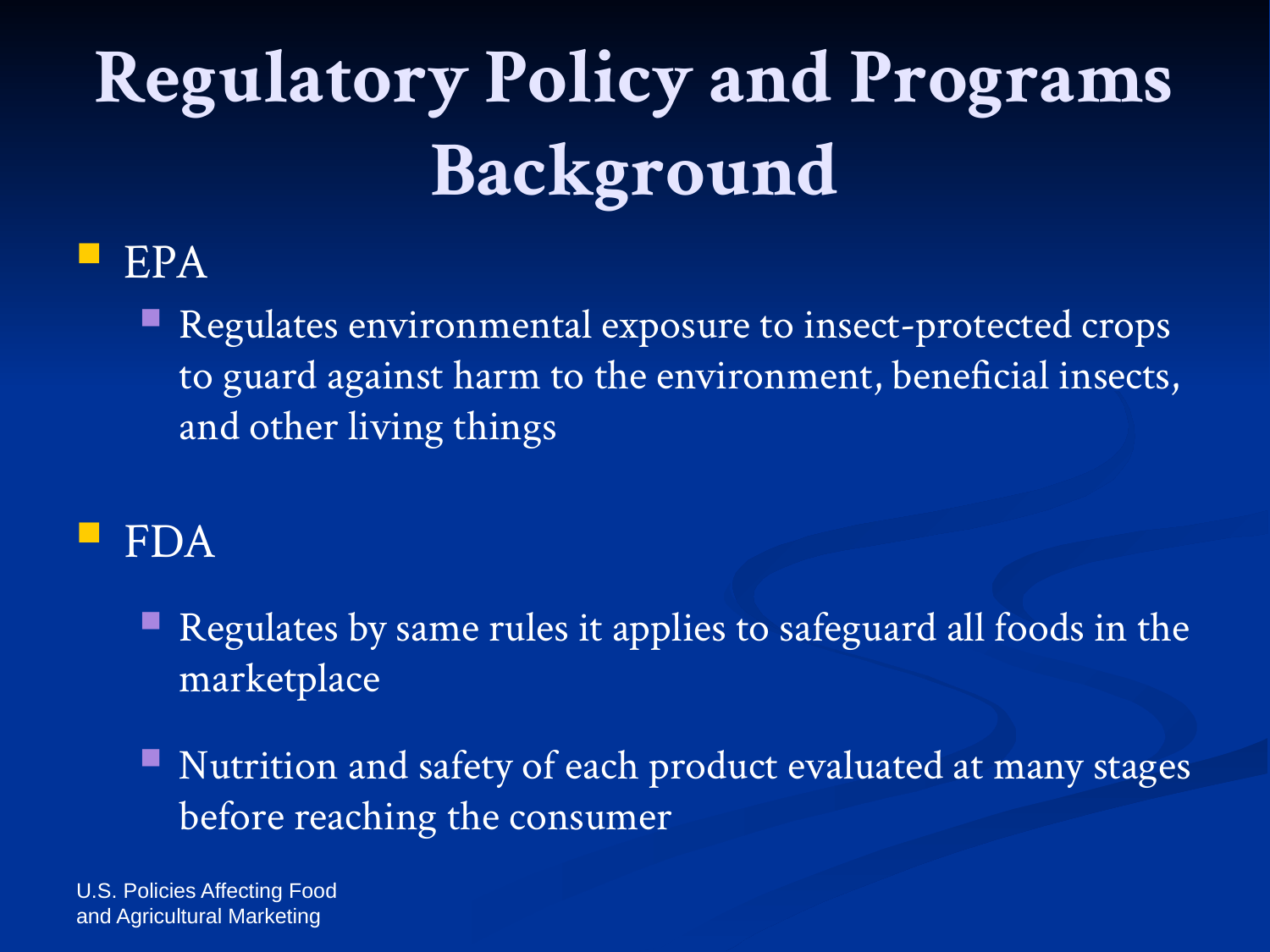

# Regulatory Policy and Programs Background
EPA
Regulates environmental exposure to insect-protected crops to guard against harm to the environment, beneficial insects, and other living things

FDA
Regulates by same rules it applies to safeguard all foods in the marketplace
Nutrition and safety of each product evaluated at many stages before reaching the consumer

U.S. Policies Affecting Food and Agricultural Marketing